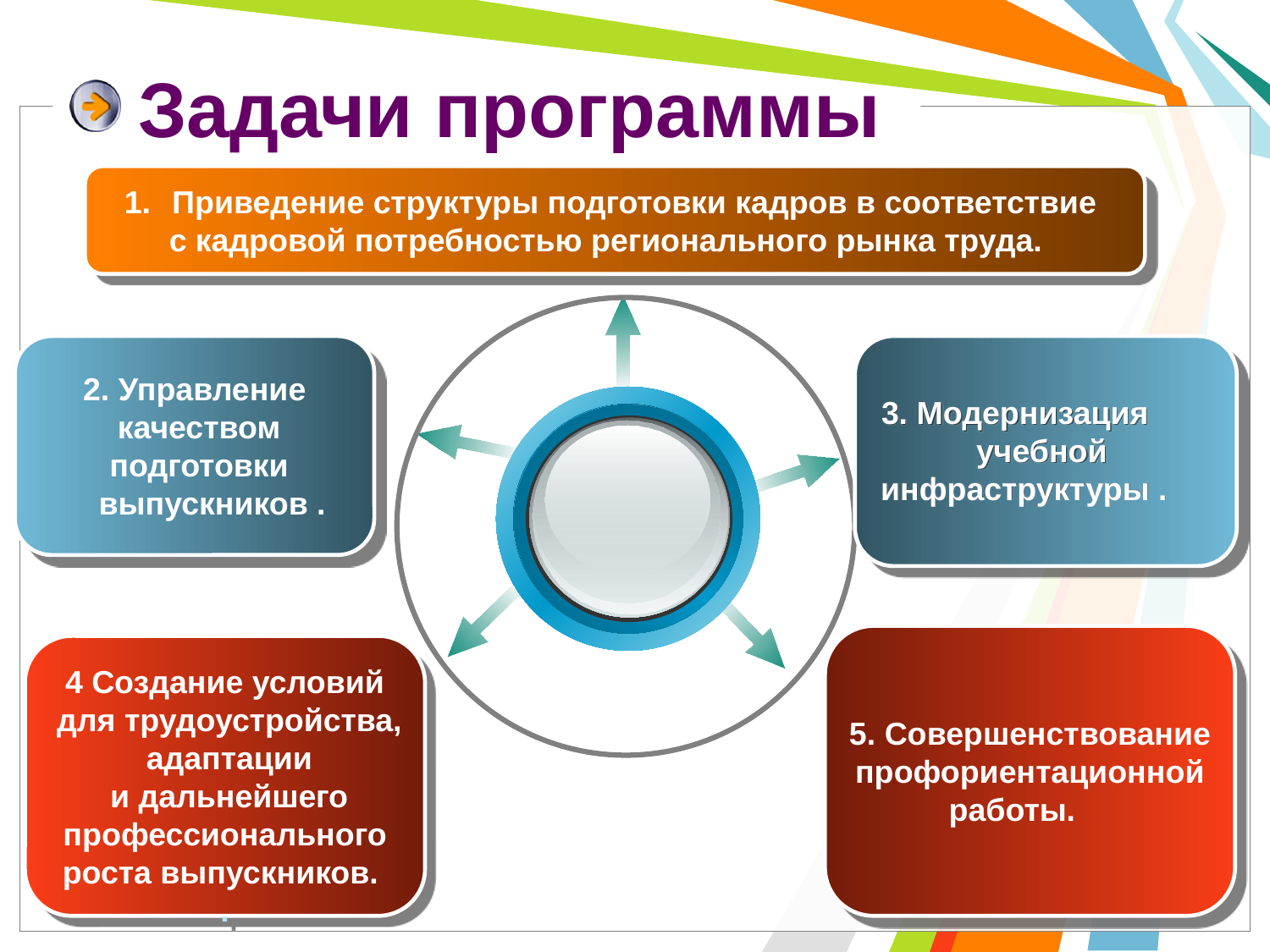

# Задачи программы
Приведение структуры подготовки кадров в соответствие
с кадровой потребностью регионального рынка труда.

2. Управление
 качеством
 подготовки
        выпускников .

3. Модернизация       учебной инфраструктуры .

5. Совершенствование
 профориентационной
работы.

4 Создание условий
 для трудоустройства,
 адаптации
 и дальнейшего
 профессионального
роста выпускников.
.